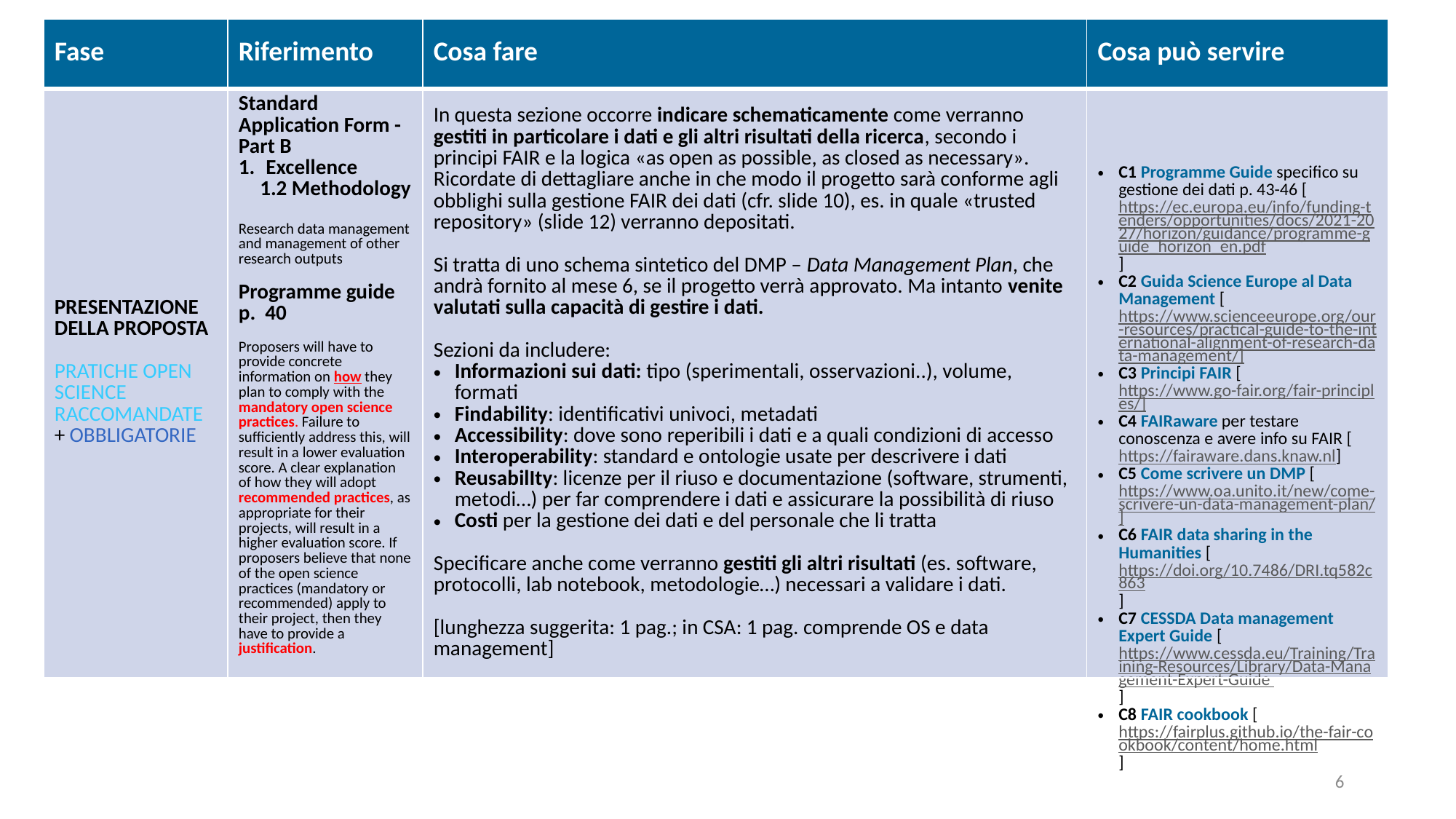

| Fase | Riferimento | Cosa fare | Cosa può servire |
| --- | --- | --- | --- |
| PRESENTAZIONE DELLA PROPOSTA PRATICHE OPEN SCIENCE RACCOMANDATE + OBBLIGATORIE | Standard Application Form - Part B Excellence 1.2 Methodology Research data management and management of other research outputs Programme guide p. 40 Proposers will have to provide concrete information on how they plan to comply with the mandatory open science practices. Failure to sufficiently address this, will result in a lower evaluation score. A clear explanation of how they will adopt recommended practices, as appropriate for their projects, will result in a higher evaluation score. If proposers believe that none of the open science practices (mandatory or recommended) apply to their project, then they have to provide a justification. | In questa sezione occorre indicare schematicamente come verranno gestiti in particolare i dati e gli altri risultati della ricerca, secondo i principi FAIR e la logica «as open as possible, as closed as necessary». Ricordate di dettagliare anche in che modo il progetto sarà conforme agli obblighi sulla gestione FAIR dei dati (cfr. slide 10), es. in quale «trusted repository» (slide 12) verranno depositati. Si tratta di uno schema sintetico del DMP – Data Management Plan, che andrà fornito al mese 6, se il progetto verrà approvato. Ma intanto venite valutati sulla capacità di gestire i dati. Sezioni da includere: Informazioni sui dati: tipo (sperimentali, osservazioni..), volume, formati Findability: identificativi univoci, metadati Accessibility: dove sono reperibili i dati e a quali condizioni di accesso Interoperability: standard e ontologie usate per descrivere i dati ReusabilIty: licenze per il riuso e documentazione (software, strumenti, metodi…) per far comprendere i dati e assicurare la possibilità di riuso Costi per la gestione dei dati e del personale che li tratta Specificare anche come verranno gestiti gli altri risultati (es. software, protocolli, lab notebook, metodologie…) necessari a validare i dati. [lunghezza suggerita: 1 pag.; in CSA: 1 pag. comprende OS e data management] | C1 Programme Guide specifico su gestione dei dati p. 43-46 [https://ec.europa.eu/info/funding-tenders/opportunities/docs/2021-2027/horizon/guidance/programme-guide\_horizon\_en.pdf] C2 Guida Science Europe al Data Management [https://www.scienceeurope.org/our-resources/practical-guide-to-the-international-alignment-of-research-data-management/] C3 Principi FAIR [https://www.go-fair.org/fair-principles/] C4 FAIRaware per testare conoscenza e avere info su FAIR [https://fairaware.dans.knaw.nl] C5 Come scrivere un DMP [https://www.oa.unito.it/new/come-scrivere-un-data-management-plan/] C6 FAIR data sharing in the Humanities [https://doi.org/10.7486/DRI.tq582c863] C7 CESSDA Data management Expert Guide [https://www.cessda.eu/Training/Training-Resources/Library/Data-Management-Expert-Guide ] C8 FAIR cookbook [https://fairplus.github.io/the-fair-cookbook/content/home.html] |
6